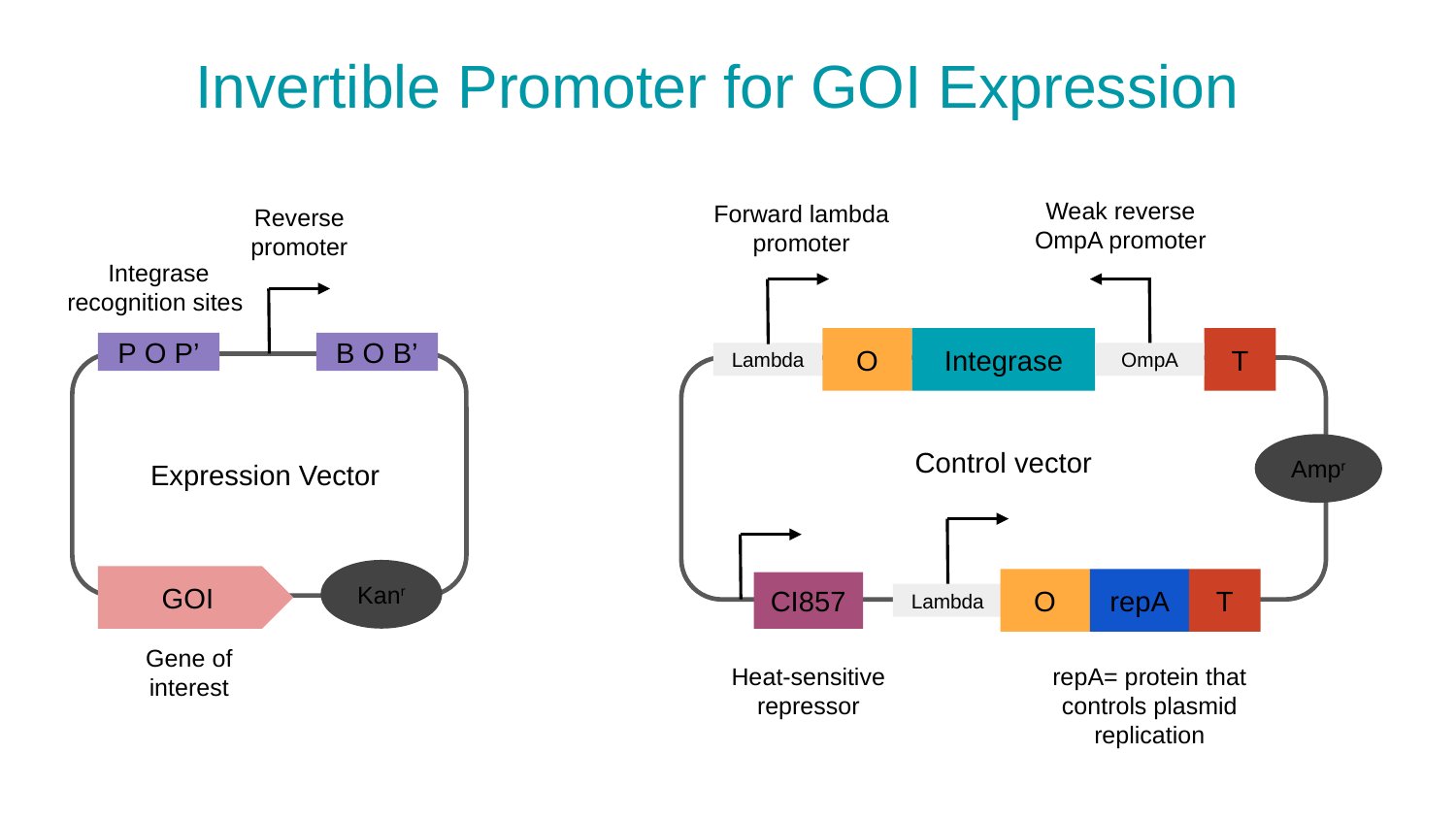

Invertible Promoter for GOI Expression
Weak reverse OmpA promoter
Forward lambda promoter
Reverse promoter
Integrase recognition sites
O
Integrase
T
P O P’
B O B’
Lambda
OmpA
Expression Vector
Control vector

Ampr
Kanr
GOI
O
T
repA
CI857
Lambda
Gene of interest
Heat-sensitive repressor
repA= protein that controls plasmid replication